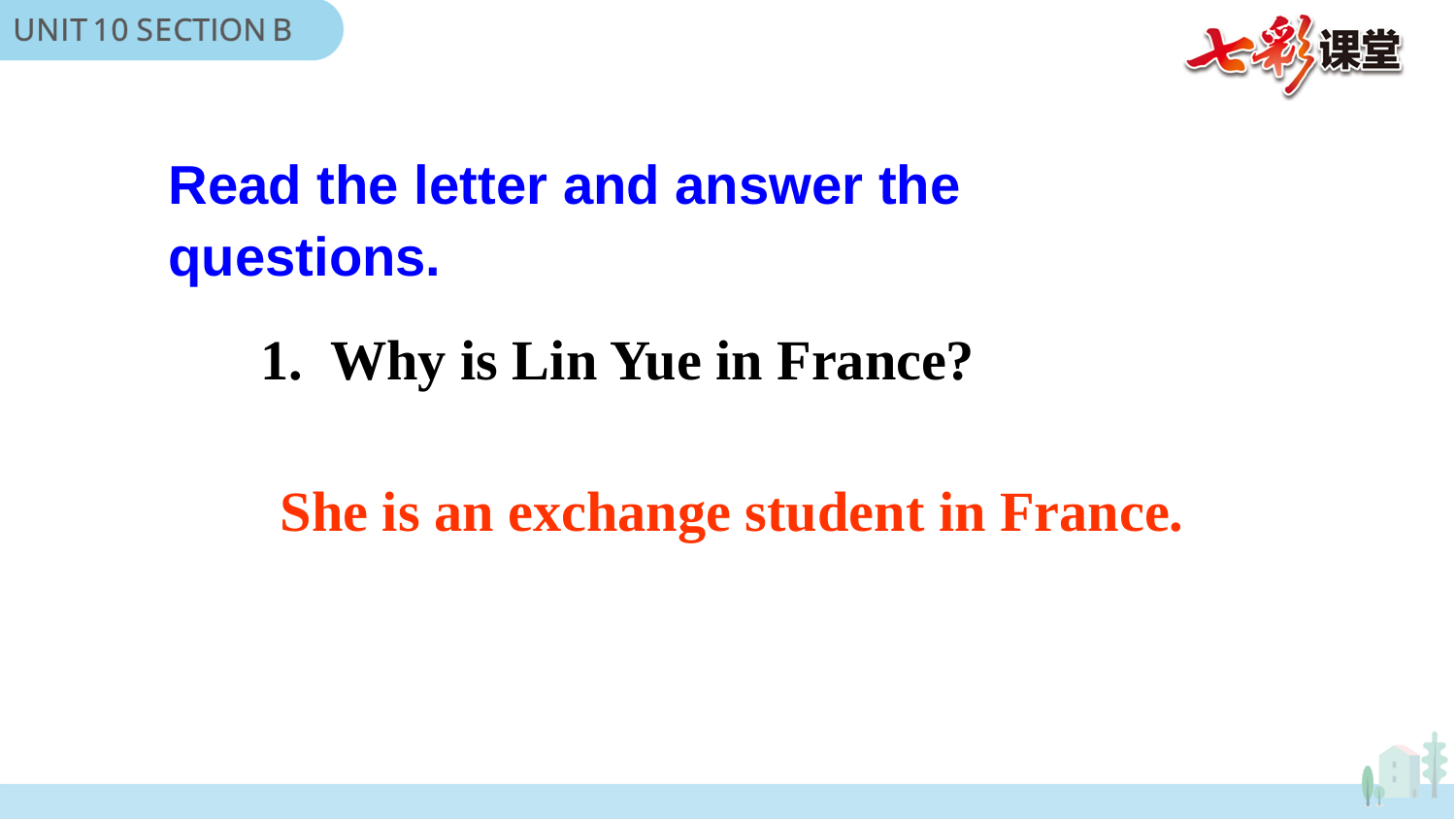

Read the letter and answer the questions.
1.  Why is Lin Yue in France?
She is an exchange student in France.